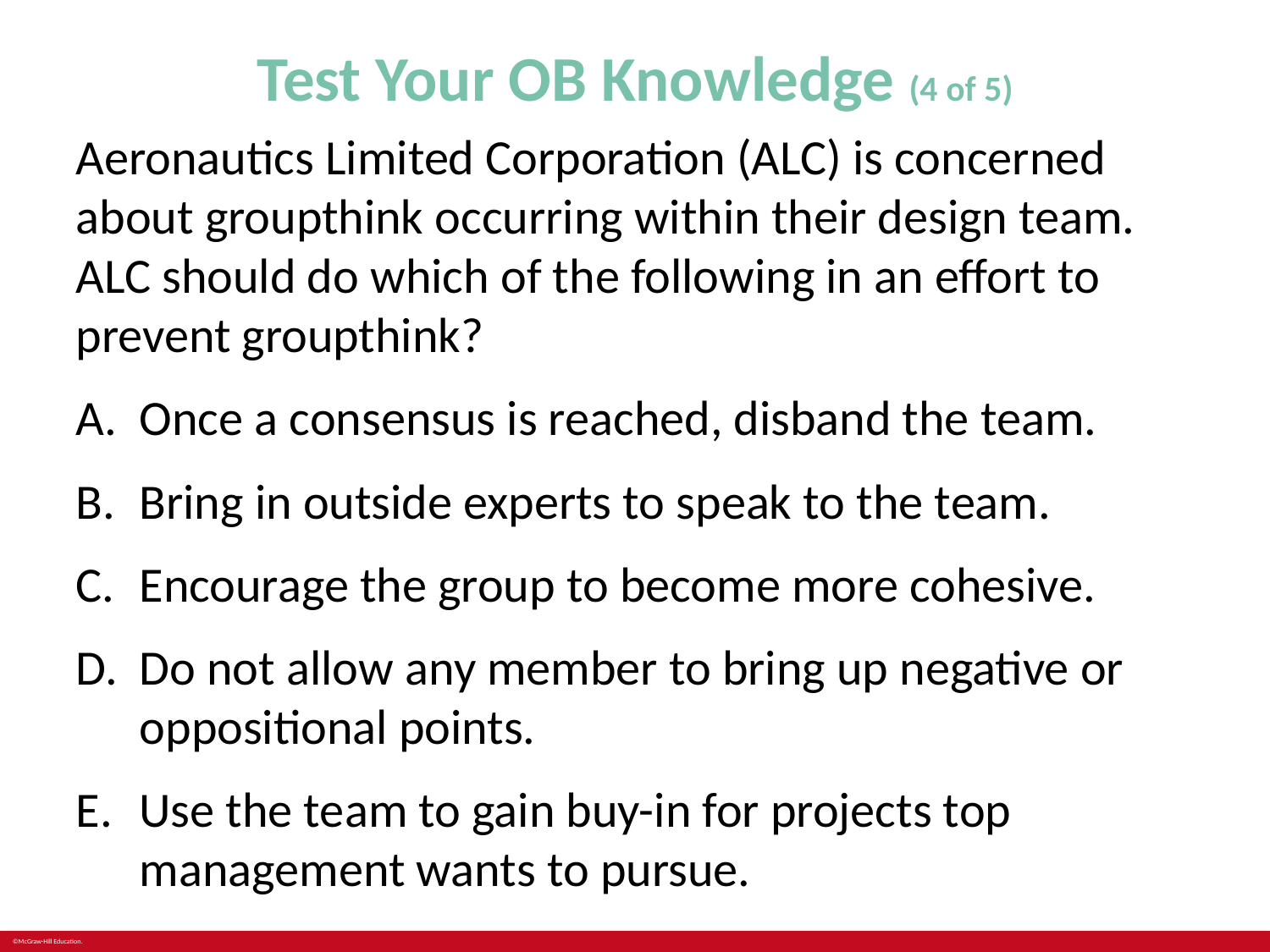

# Test Your OB Knowledge (4 of 5)
Aeronautics Limited Corporation (ALC) is concerned about groupthink occurring within their design team. ALC should do which of the following in an effort to prevent groupthink?
Once a consensus is reached, disband the team.
Bring in outside experts to speak to the team.
Encourage the group to become more cohesive.
Do not allow any member to bring up negative or oppositional points.
Use the team to gain buy-in for projects top management wants to pursue.